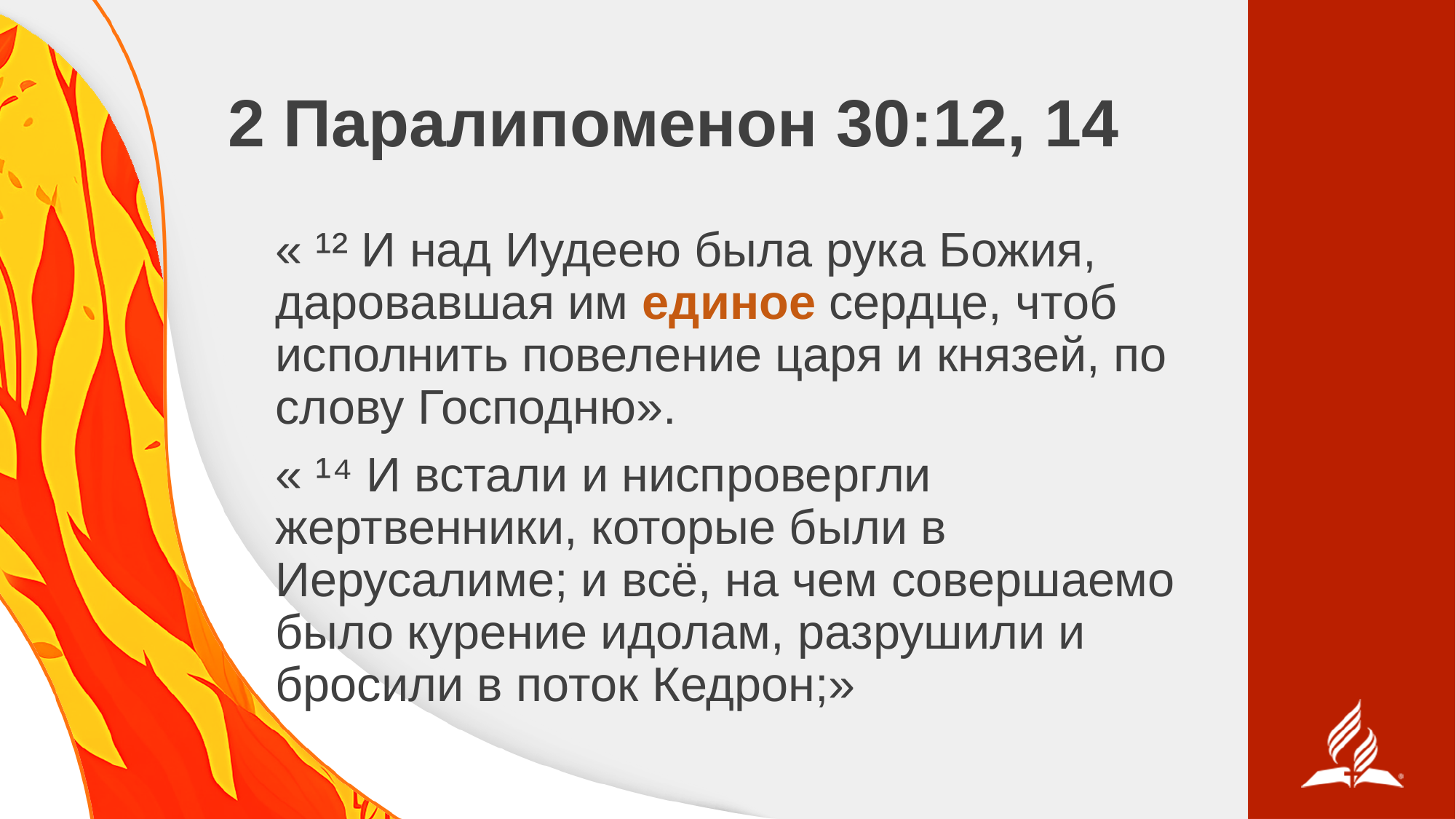

# 2 Паралипоменон 30:12, 14
« ¹² И над Иудеею была рука Божия, даровавшая им единое сердце, чтоб исполнить повеление царя и князей, по слову Господню».
« ¹⁴ И встали и ниспровергли жертвенники, которые были в Иерусалиме; и всё, на чем совершаемо было курение идолам, разрушили и бросили в поток Кедрон;»